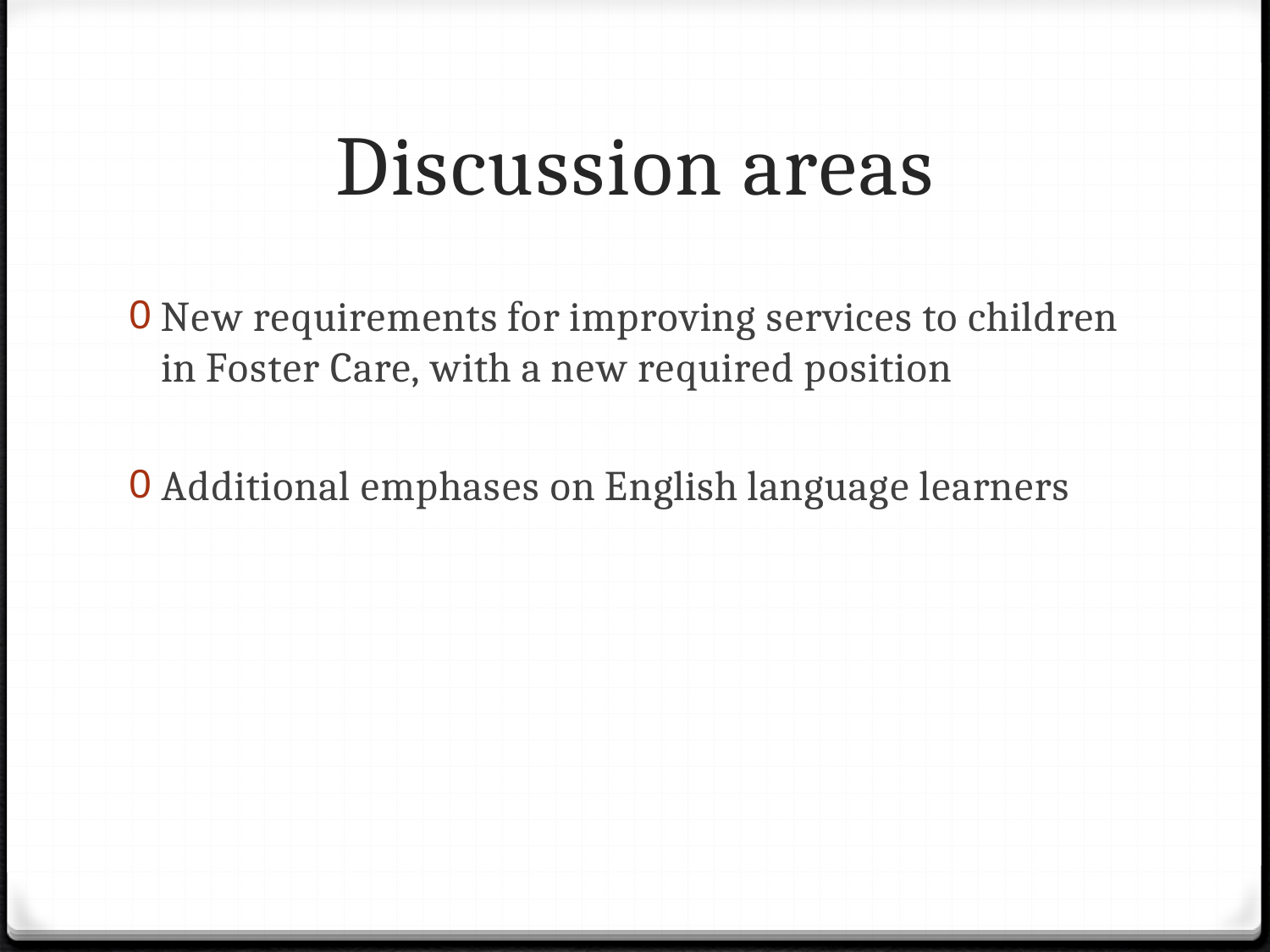

# Discussion areas
New requirements for improving services to children in Foster Care, with a new required position

Additional emphases on English language learners